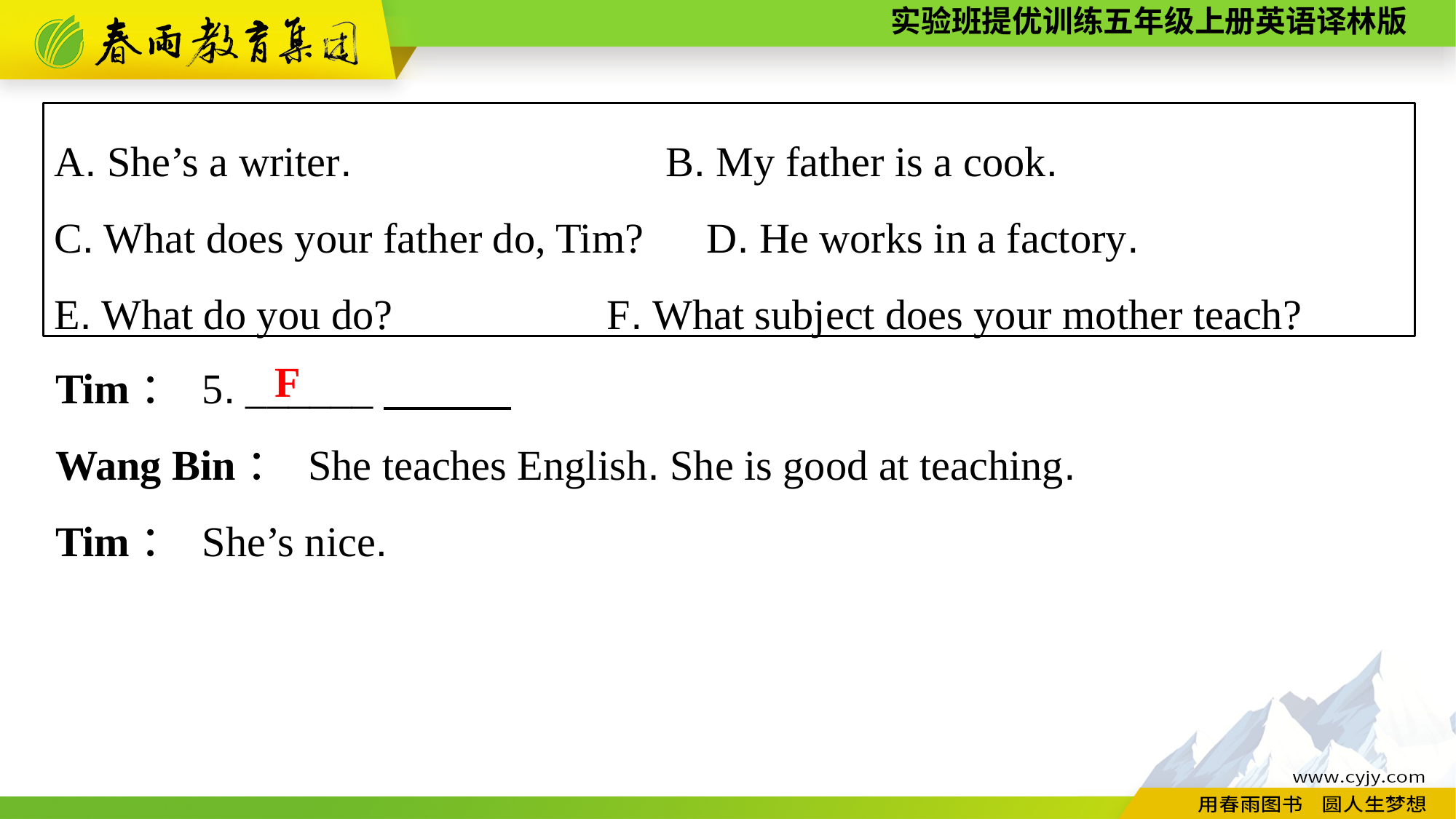

A. She’s a writer.　 　                     B. My father is a cook.
C. What does your father do, Tim?　D. He works in a factory.
E. What do you do?	           F. What subject does your mother teach?
Tim： 5. ______
Wang Bin： She teaches English. She is good at teaching.
Tim： She’s nice.
F